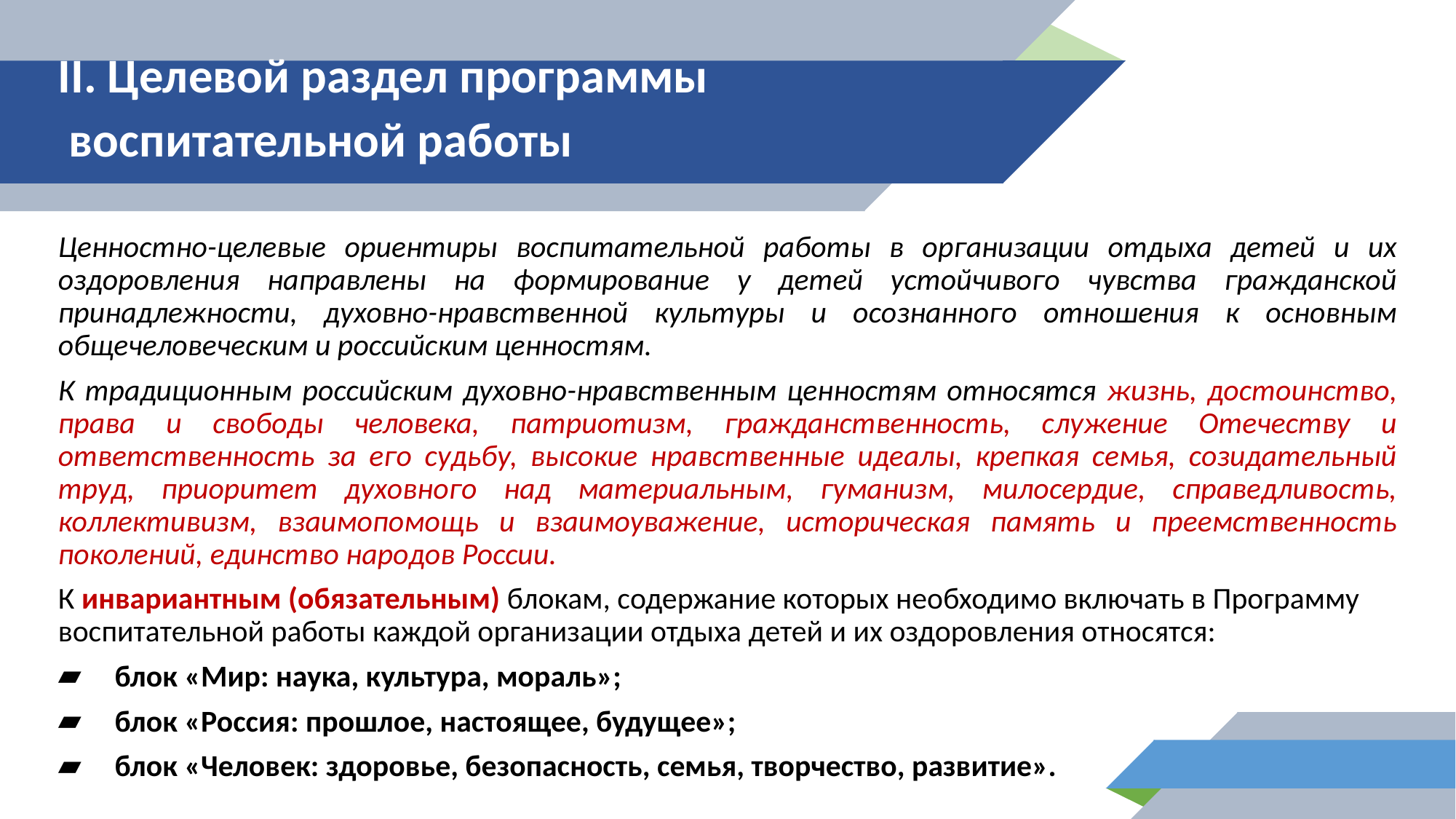

II. Целевой раздел программы
 воспитательной работы

Ценностно-целевые ориентиры воспитательной работы в организации отдыха детей и их оздоровления направлены на формирование у детей устойчивого чувства гражданской принадлежности, духовно-нравственной культуры и осознанного отношения к основным общечеловеческим и российским ценностям.
К традиционным российским духовно-нравственным ценностям относятся жизнь, достоинство, права и свободы человека, патриотизм, гражданственность, служение Отечеству и ответственность за его судьбу, высокие нравственные идеалы, крепкая семья, созидательный труд, приоритет духовного над материальным, гуманизм, милосердие, справедливость, коллективизм, взаимопомощь и взаимоуважение, историческая память и преемственность поколений, единство народов России.
К инвариантным (обязательным) блокам, содержание которых необходимо включать в Программу воспитательной работы каждой организации отдыха детей и их оздоровления относятся:
блок «Мир: наука, культура, мораль»;
блок «Россия: прошлое, настоящее, будущее»;
блок «Человек: здоровье, безопасность, семья, творчество, развитие».